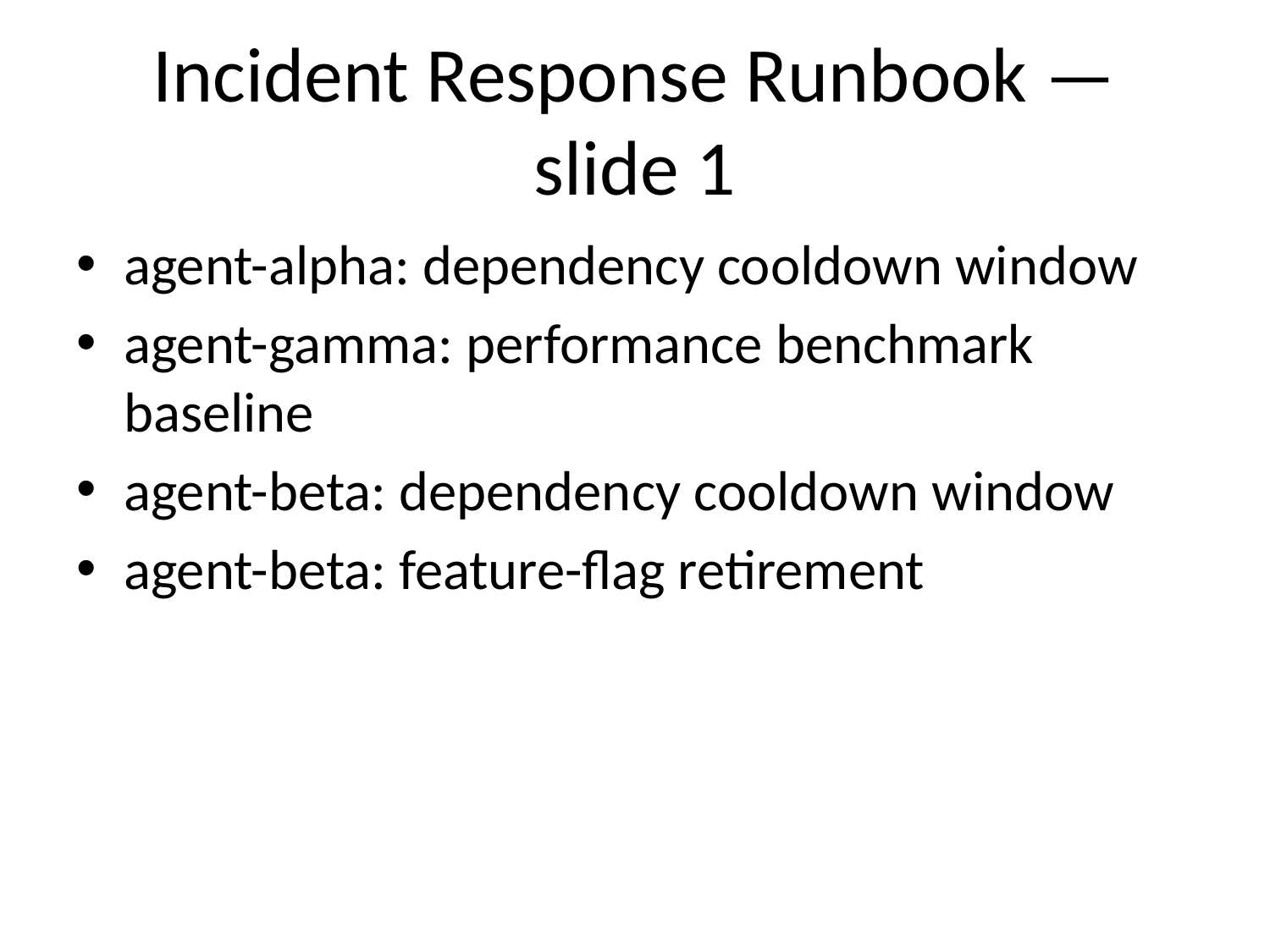

# Incident Response Runbook — slide 1
agent-alpha: dependency cooldown window
agent-gamma: performance benchmark baseline
agent-beta: dependency cooldown window
agent-beta: feature-flag retirement